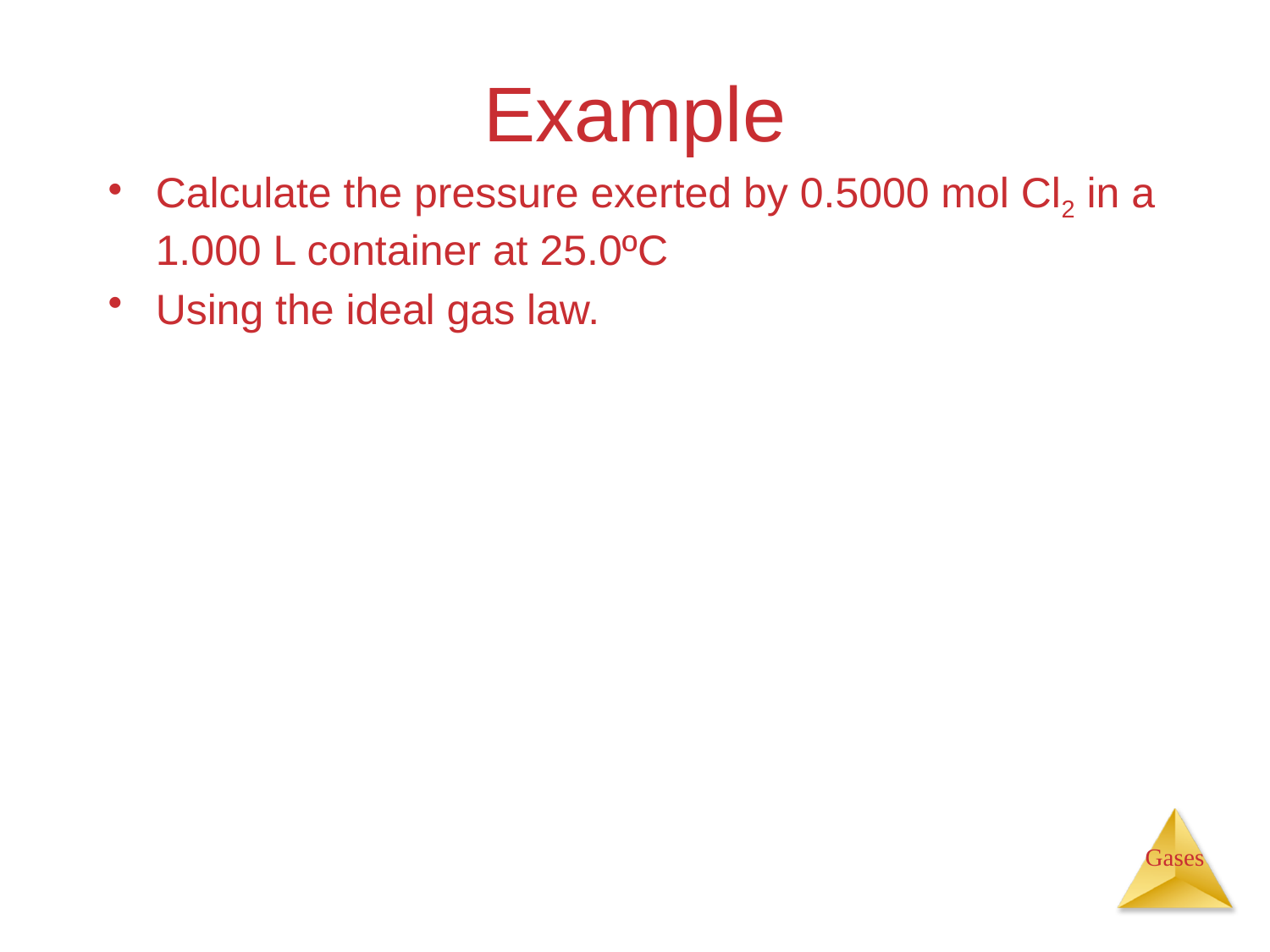

# Example
Calculate the pressure exerted by 0.5000 mol Cl2 in a 1.000 L container at 25.0ºC
Using the ideal gas law.